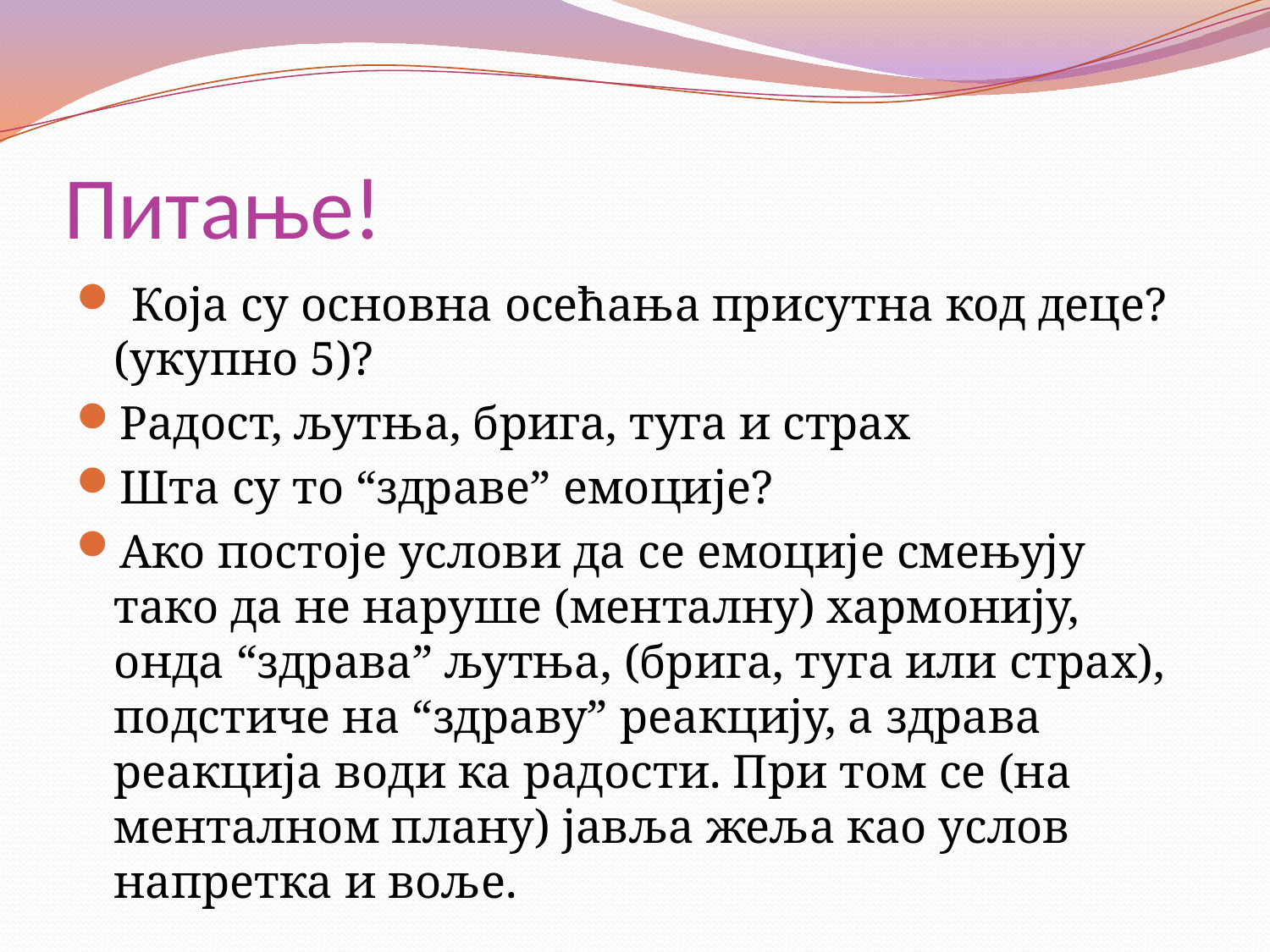

# Питање!
 Која су основна осећања присутна код деце? (укупно 5)?
Радост, љутња, брига, туга и страх
Шта су то “здраве” емоције?
Ако постоје услови да се емоције смењују тако да не наруше (менталну) хармонију, онда “здрава” љутња, (брига, туга или страх), подстиче на “здраву” реакцију, а здрава реакција води ка радости. При том се (на менталном плану) јавља жеља као услов напретка и воље.